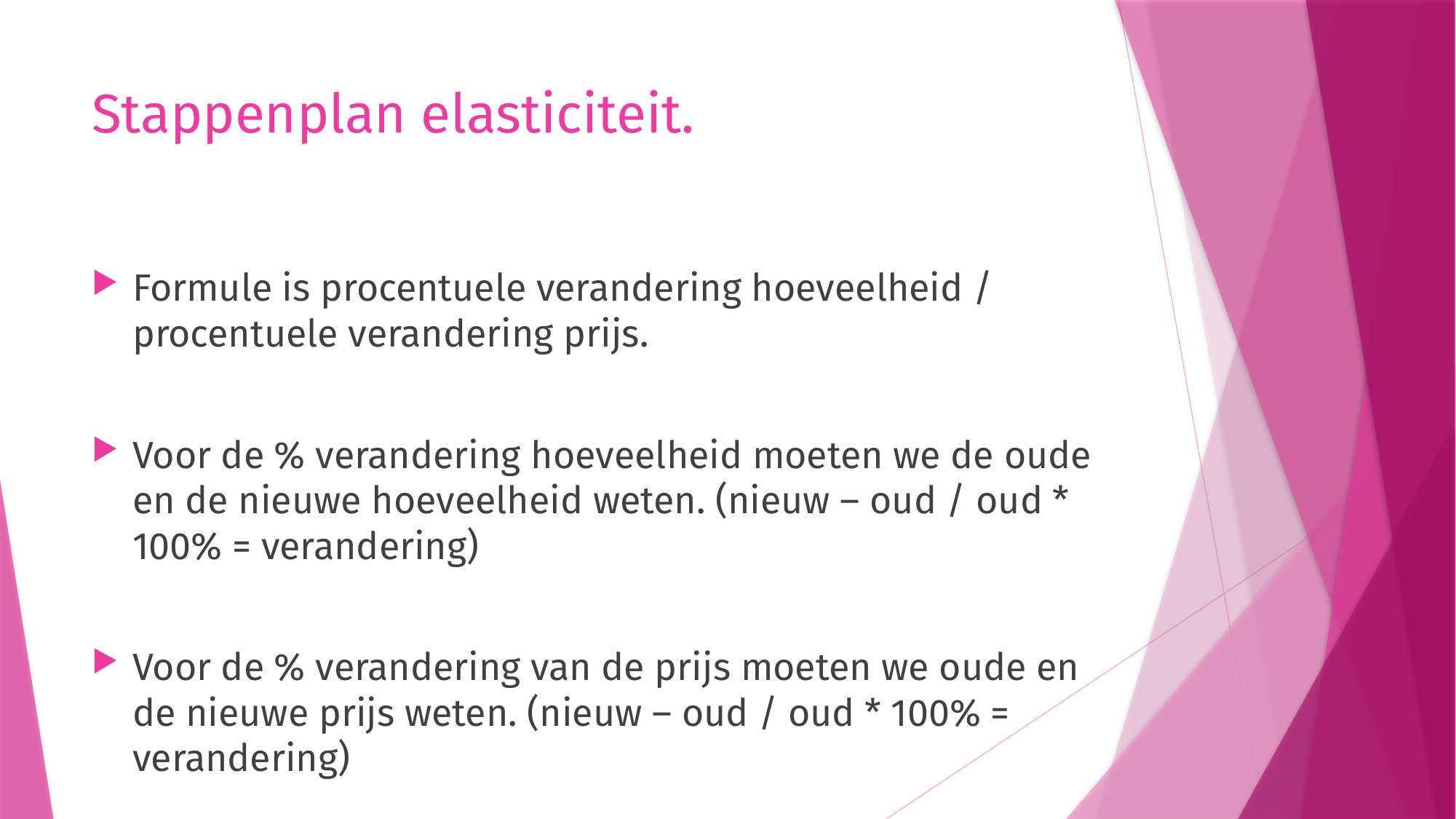

# Stappenplan elasticiteit.
Formule is procentuele verandering hoeveelheid / procentuele verandering prijs.

Voor de % verandering hoeveelheid moeten we de oude en de nieuwe hoeveelheid weten. (nieuw – oud / oud * 100% = verandering)

Voor de % verandering van de prijs moeten we oude en de nieuwe prijs weten. (nieuw – oud / oud * 100% = verandering)